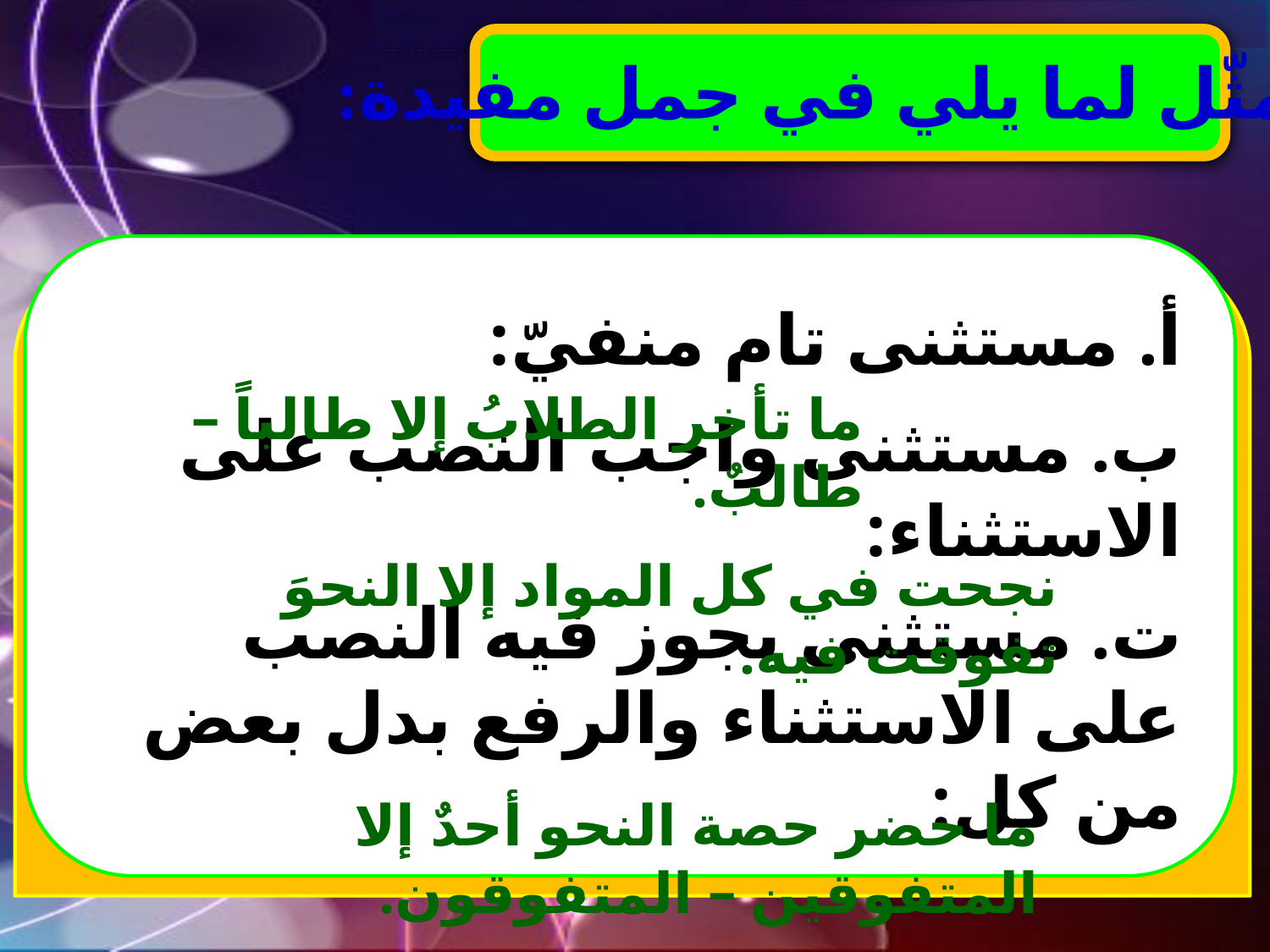

7- مثّل لما يلي في جمل مفيدة:

أ. مستثنى تام منفيّ:
ما تأخر الطلابُ إلا طالباً – طالبٌ.
ب. مستثنى واجب النصب على الاستثناء:
نجحت في كل المواد إلا النحوَ تفوقت فيه.
ت. مستثنى يجوز فيه النصب على الاستثناء والرفع بدل بعض من كل:
ما حضر حصة النحو أحدٌ إلا المتفوقين – المتفوقون.